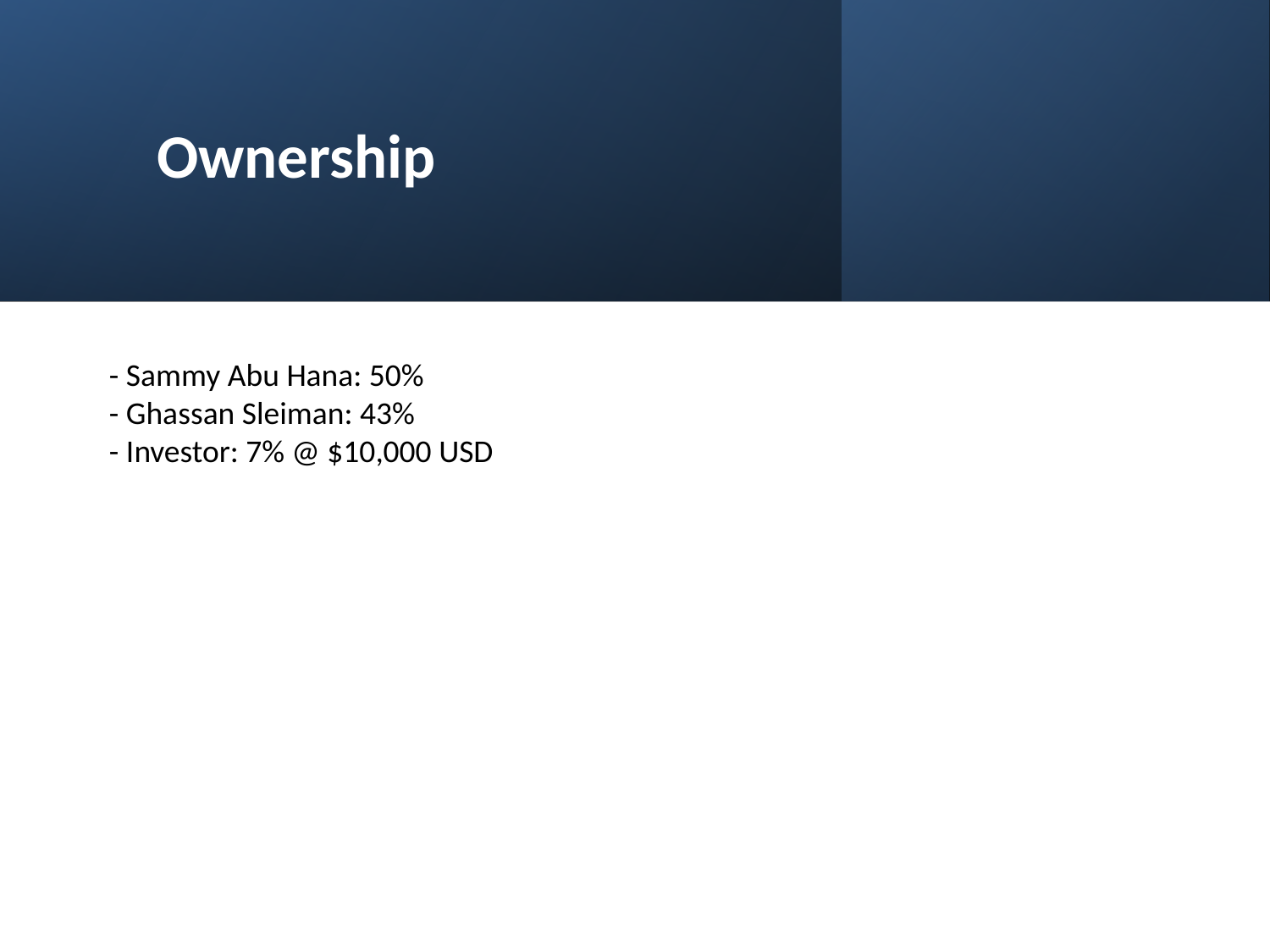

Ownership
- Sammy Abu Hana: 50%
- Ghassan Sleiman: 43%
- Investor: 7% @ $10,000 USD